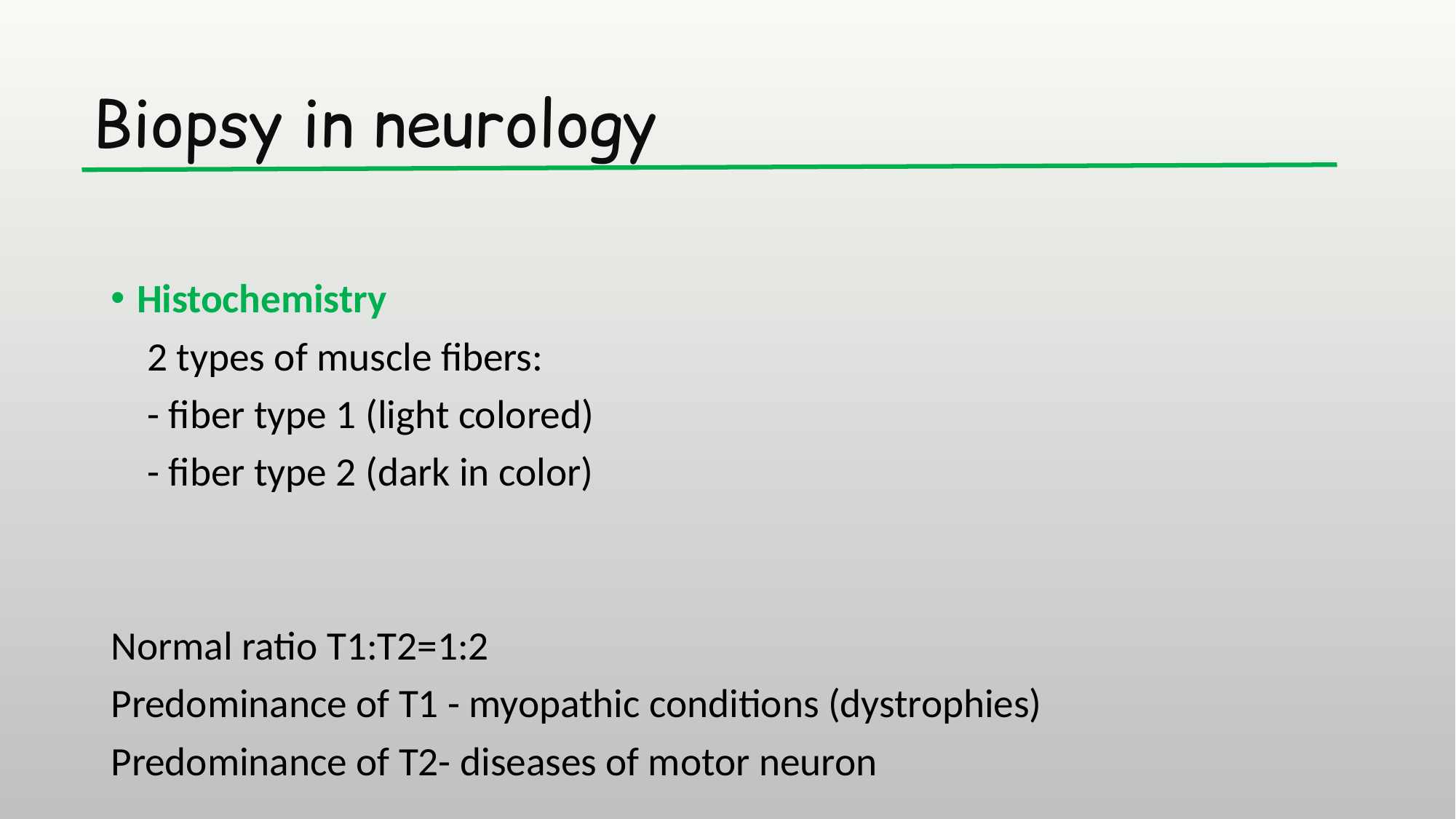

# Biopsy in neurology
Histochemistry
    2 types of muscle fibers:
    - fiber type 1 (light colored)
    - fiber type 2 (dark in color)

Normal ratio T1:T2=1:2
Predominance of T1 - myopathic conditions (dystrophies)
Predominance of T2- diseases of motor neuron